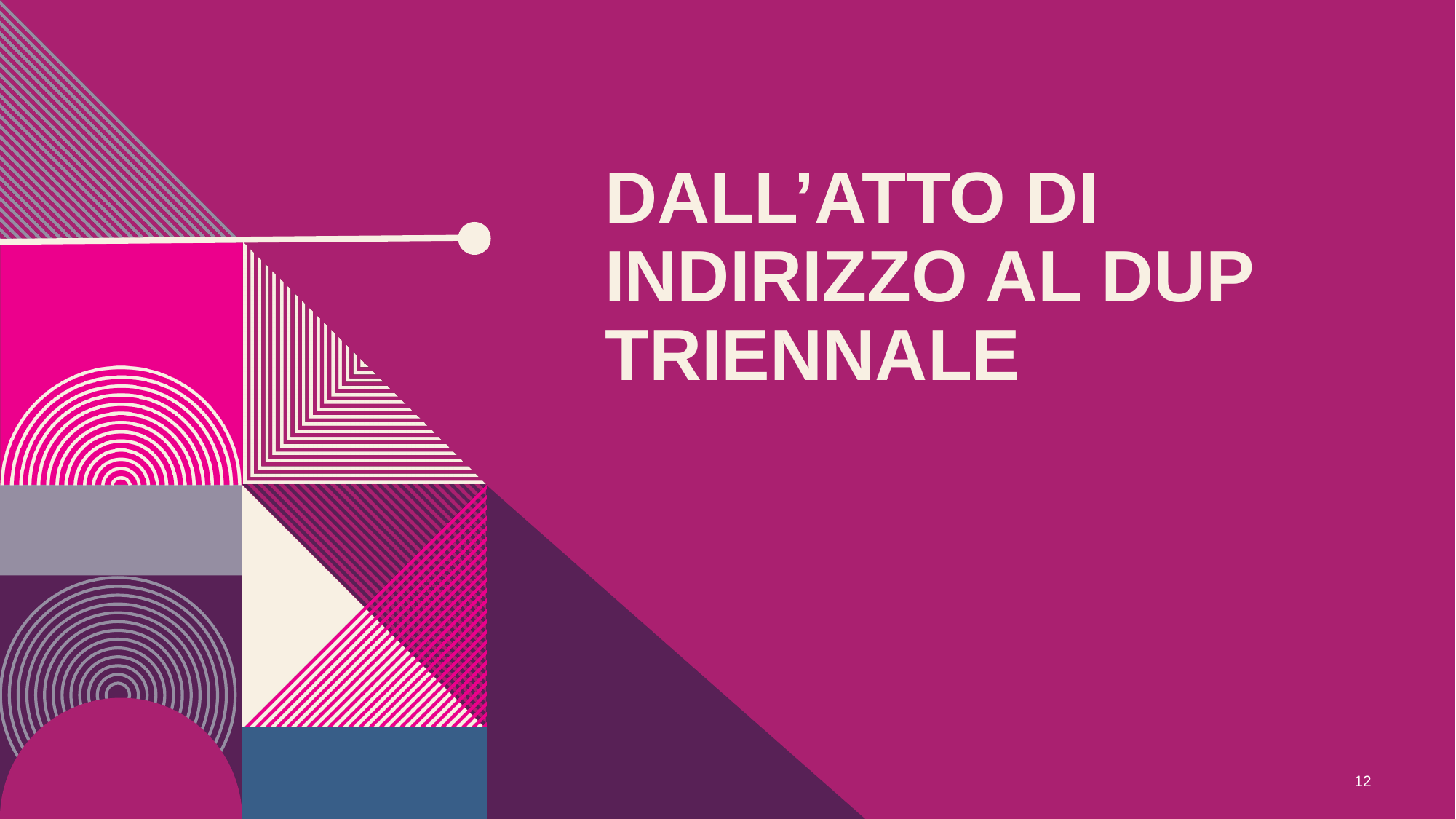

# Dall’atto di indirizzo al DUP triennale

12